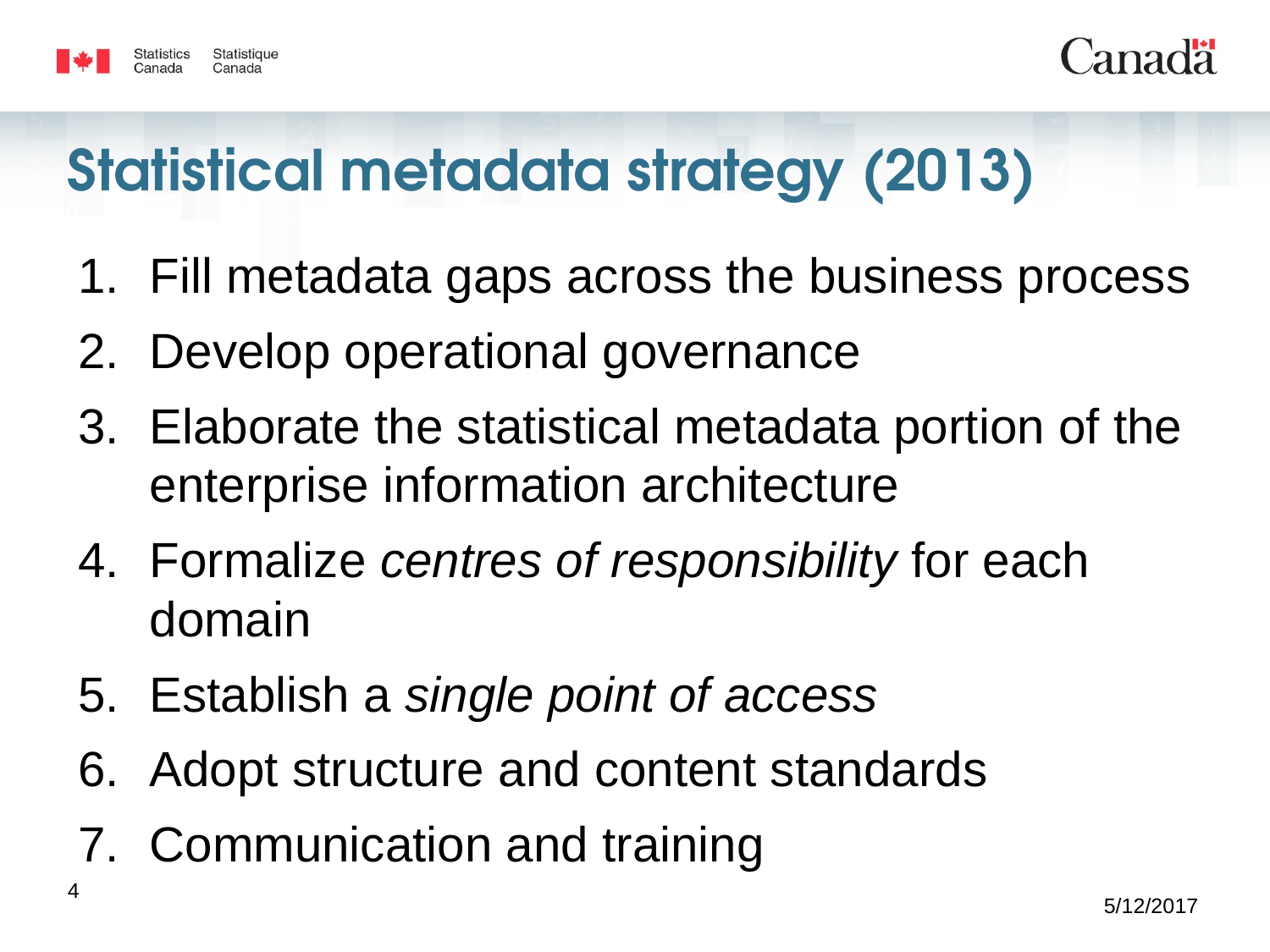

# Statistical metadata strategy (2013)
Fill metadata gaps across the business process
Develop operational governance
Elaborate the statistical metadata portion of the enterprise information architecture
Formalize centres of responsibility for each domain
Establish a single point of access
Adopt structure and content standards
Communication and training

4
5/12/2017